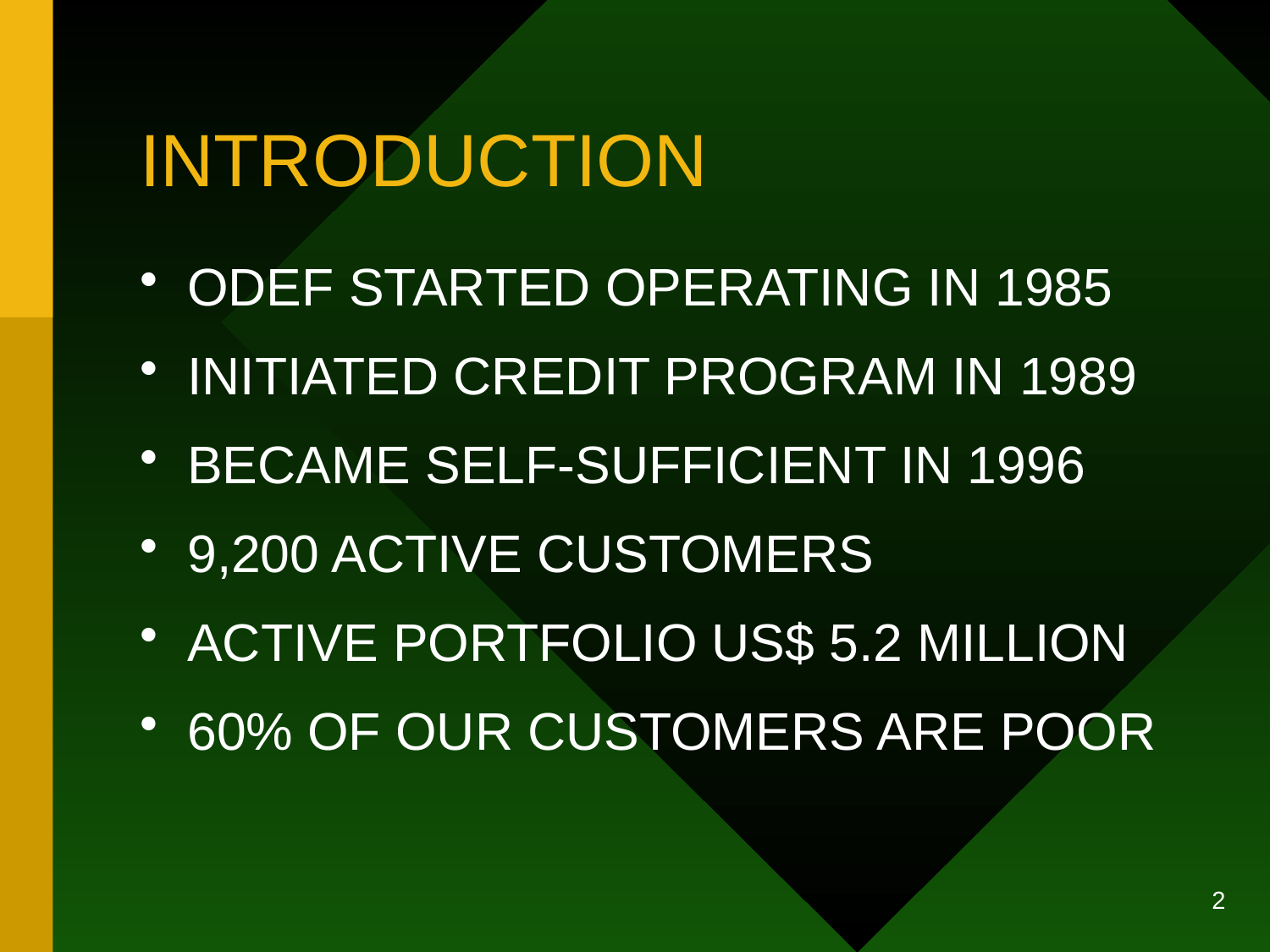

# INTRODUCTION
ODEF STARTED OPERATING IN 1985
INITIATED CREDIT PROGRAM IN 1989
BECAME SELF-SUFFICIENT IN 1996
9,200 ACTIVE CUSTOMERS
ACTIVE PORTFOLIO US$ 5.2 MILLION
60% OF OUR CUSTOMERS ARE POOR
2